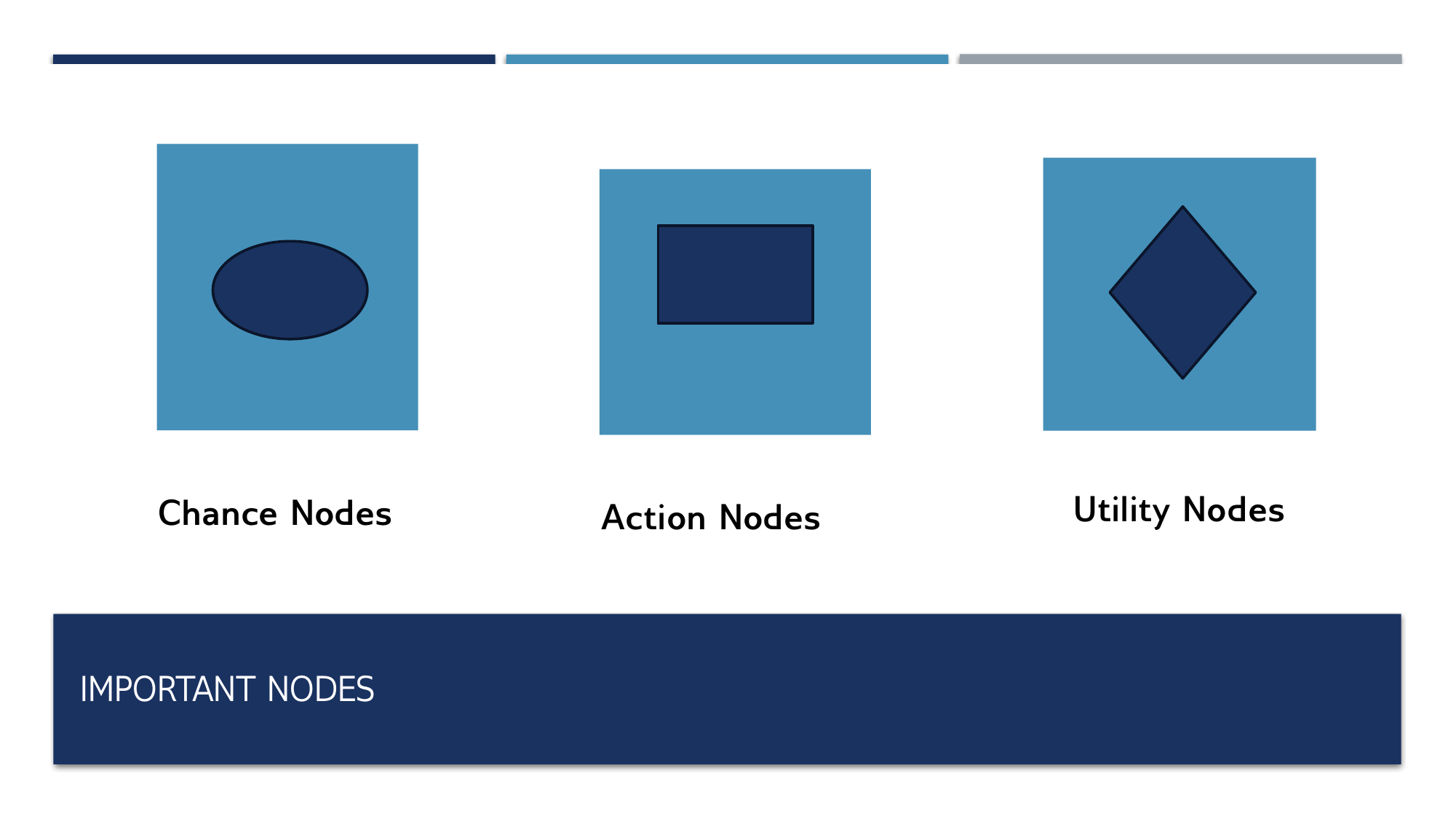

Chance Nodes

Action Nodes

Utility Nodes

# important nodes